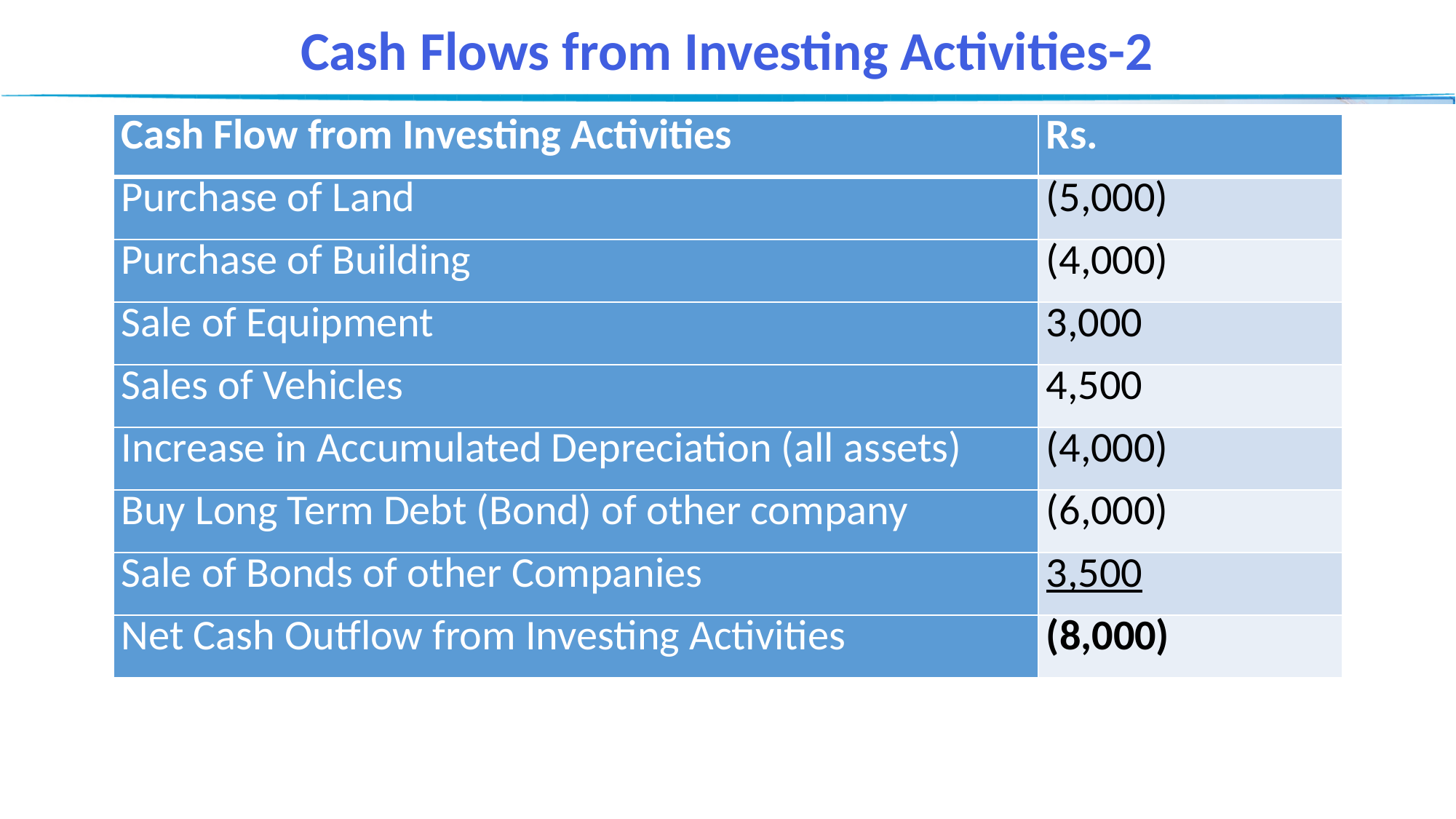

Cash Flows from Investing Activities-2

| Cash Flow from Investing Activities | Rs. |
| --- | --- |
| Purchase of Land | (5,000) |
| Purchase of Building | (4,000) |
| Sale of Equipment | 3,000 |
| Sales of Vehicles | 4,500 |
| Increase in Accumulated Depreciation (all assets) | (4,000) |
| Buy Long Term Debt (Bond) of other company | (6,000) |
| Sale of Bonds of other Companies | 3,500 |
| Net Cash Outflow from Investing Activities | (8,000) |